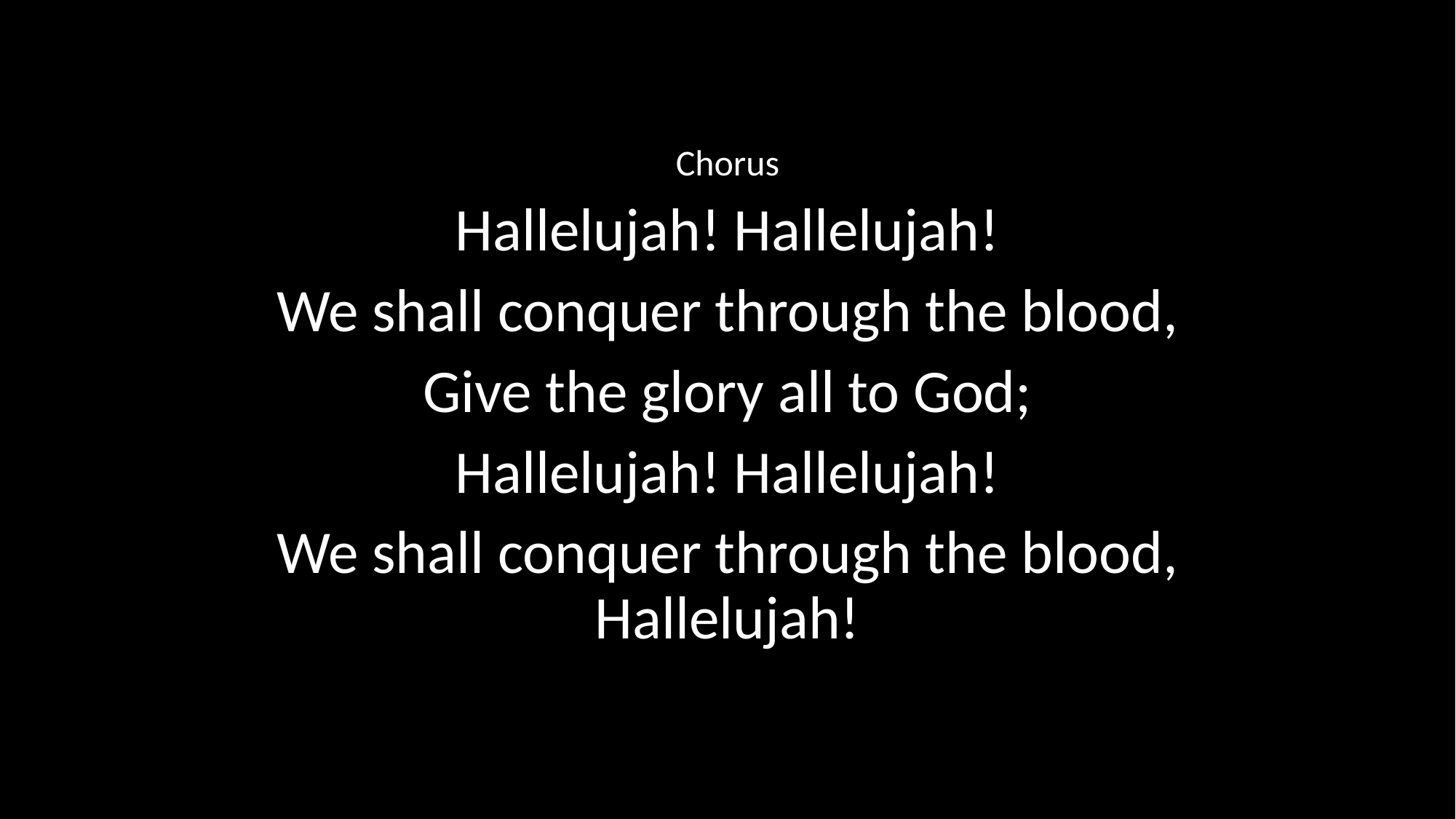

Chorus
Hallelujah! Hallelujah!
We shall conquer through the blood,
Give the glory all to God;
Hallelujah! Hallelujah!
We shall conquer through the blood, Hallelujah!